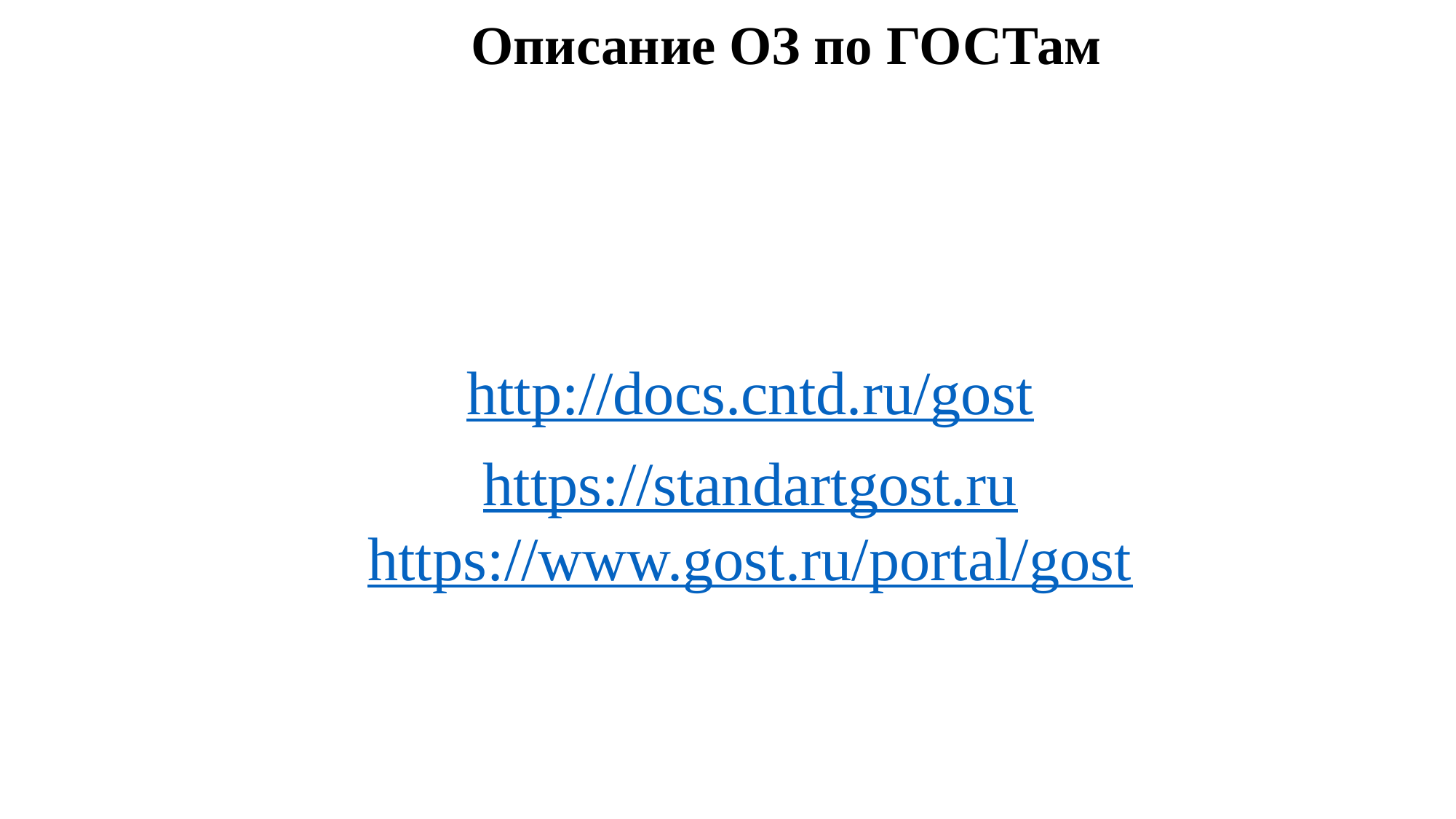

# Описание ОЗ по ГОСТам

http://docs.cntd.ru/gost
https://standartgost.ru
https://www.gost.ru/portal/gost

15